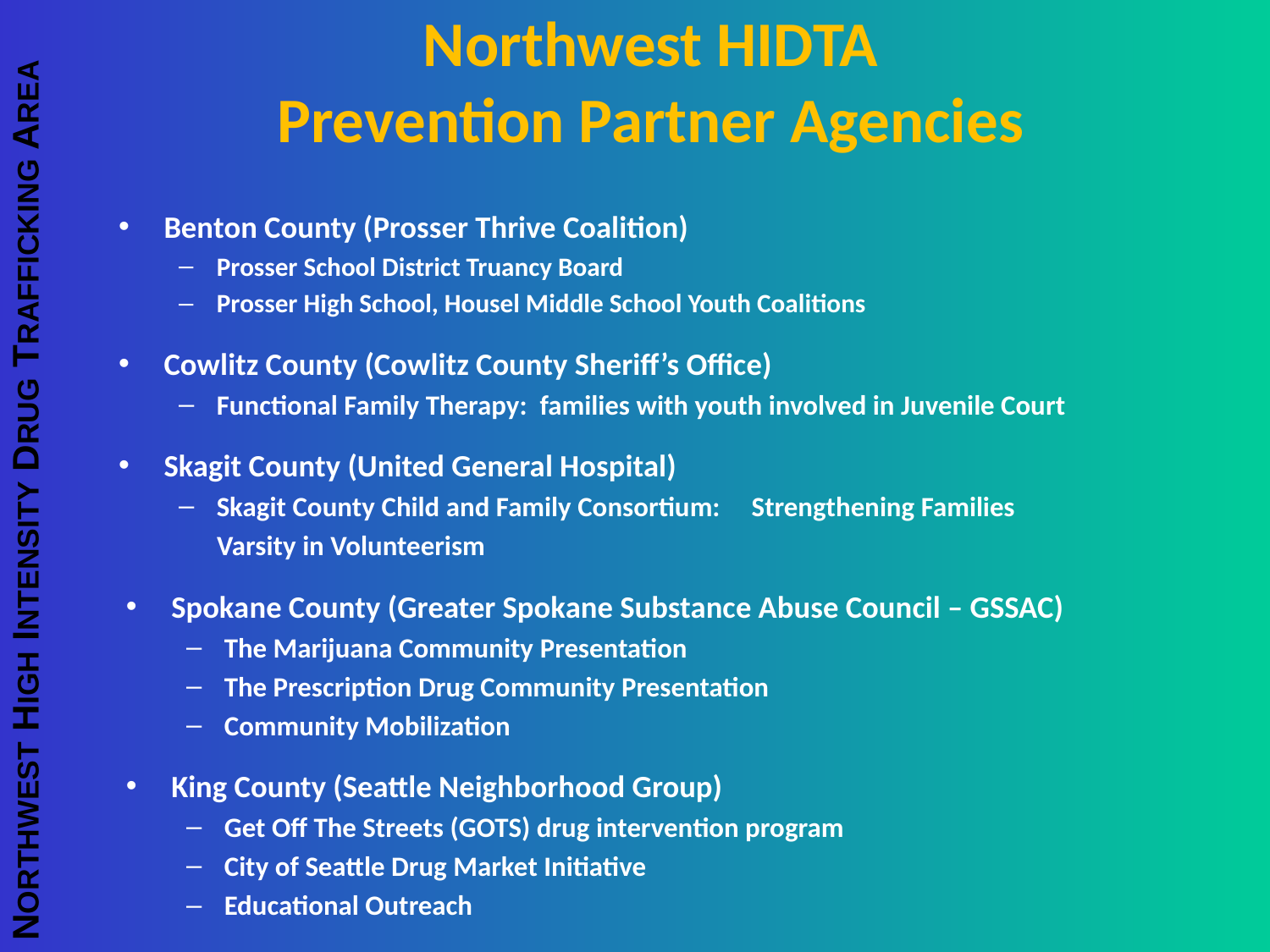

Northwest HIDTA
Prevention Partner Agencies
Benton County (Prosser Thrive Coalition)
Prosser School District Truancy Board
Prosser High School, Housel Middle School Youth Coalitions

Cowlitz County (Cowlitz County Sheriff’s Office)
Functional Family Therapy:  families with youth involved in Juvenile Court

Skagit County (United General Hospital)
Skagit County Child and Family Consortium:     Strengthening Families
					      Varsity in Volunteerism

Spokane County (Greater Spokane Substance Abuse Council – GSSAC)
The Marijuana Community Presentation
The Prescription Drug Community Presentation
Community Mobilization

King County (Seattle Neighborhood Group)
Get Off The Streets (GOTS) drug intervention program
City of Seattle Drug Market Initiative
Educational Outreach